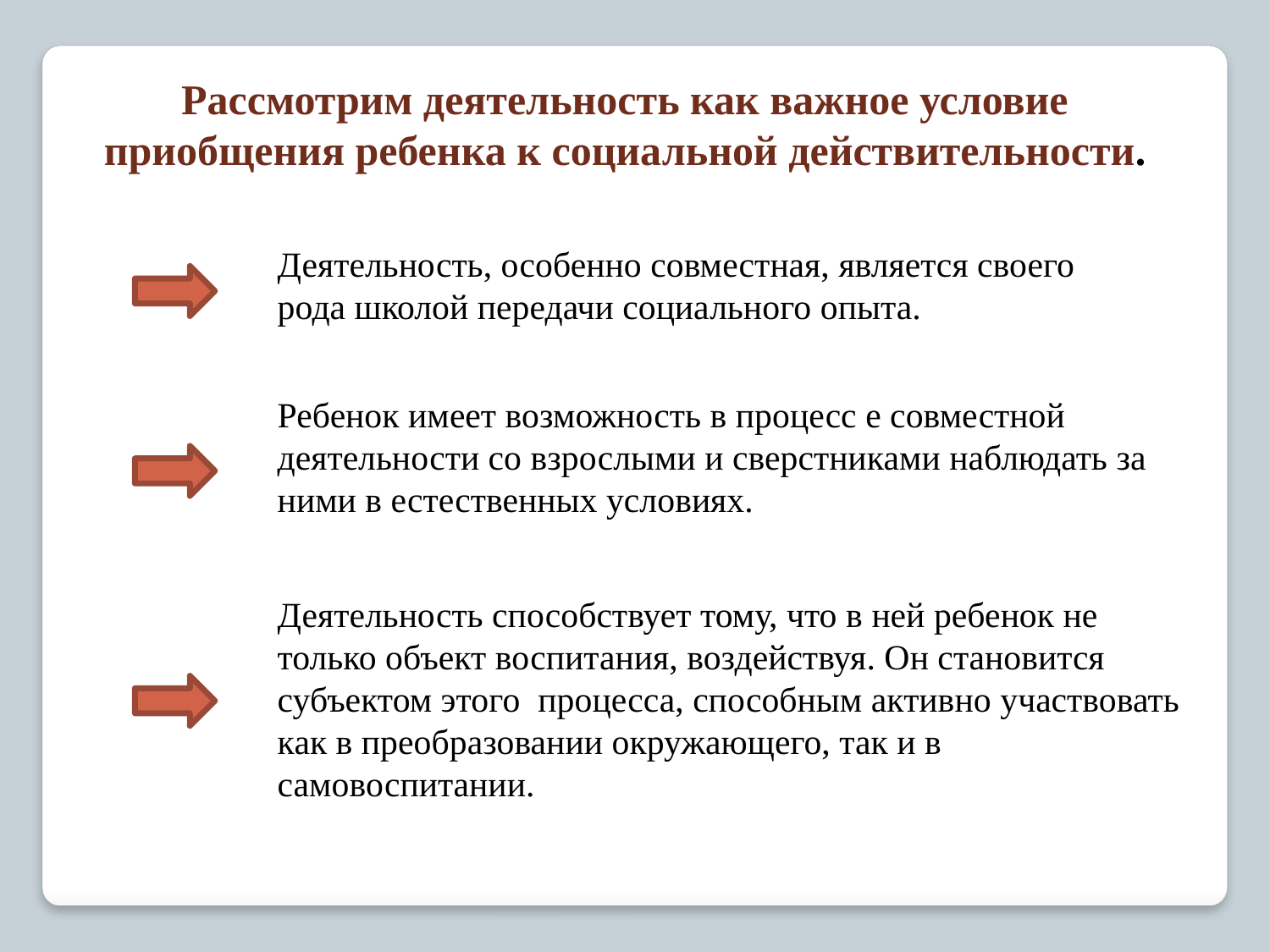

Рассмотрим деятельность как важное условие приобщения ребенка к социальной действительности.
Деятельность, особенно совместная, является своего рода школой передачи социального опыта.

Ребенок имеет возможность в процесс е совместной деятельности со взрослыми и сверстниками наблюдать за ними в естественных условиях.

Деятельность способствует тому, что в ней ребенок не только объект воспитания, воздействуя. Он становится субъектом этого  процесса, способным активно участвовать как в преобразовании окружающего, так и в самовоспитании.